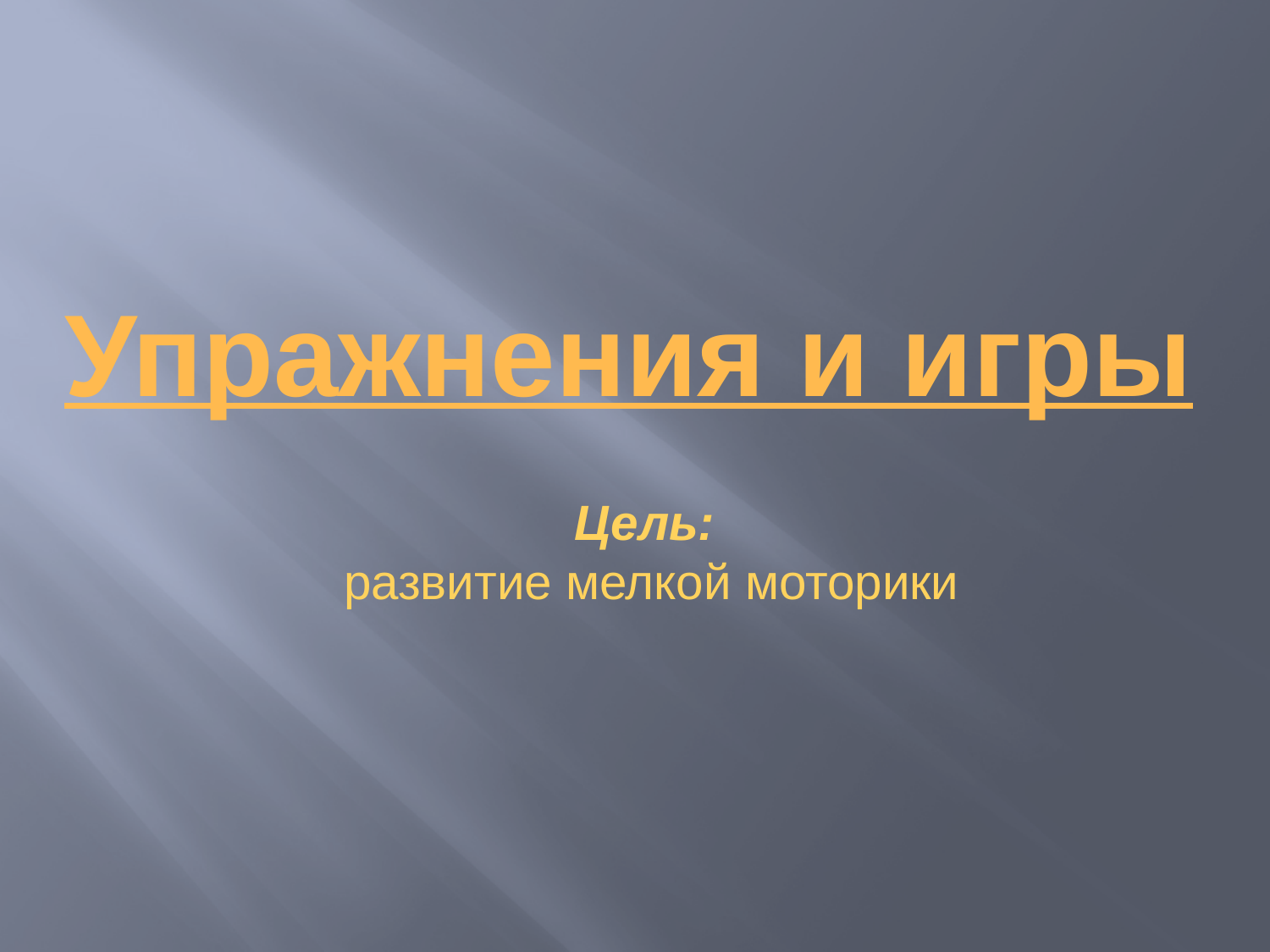

# Упражнения и игры
Цель:
развитие мелкой моторики